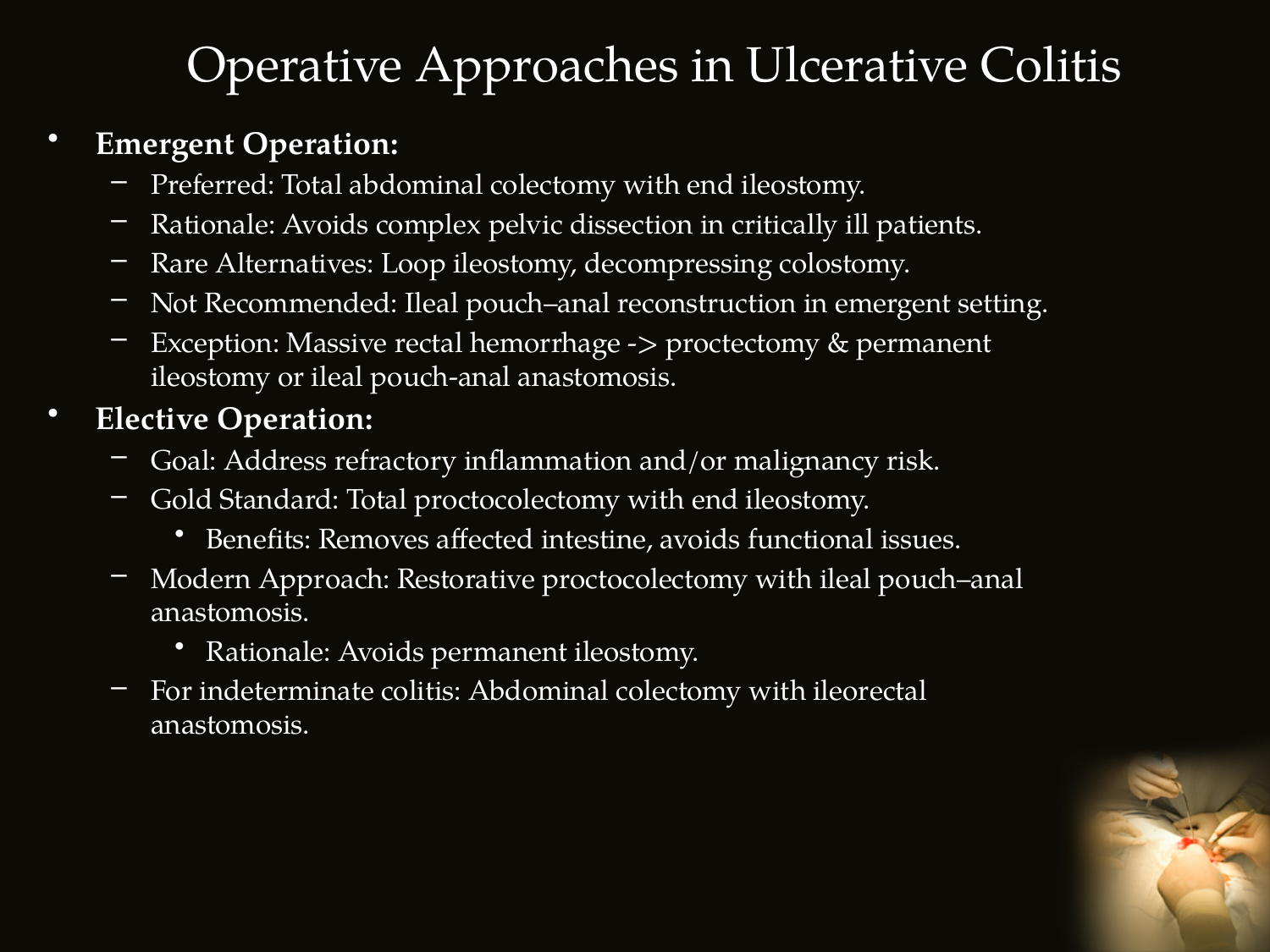

# Operative Approaches in Ulcerative Colitis
Emergent Operation:
Preferred: Total abdominal colectomy with end ileostomy.
Rationale: Avoids complex pelvic dissection in critically ill patients.
Rare Alternatives: Loop ileostomy, decompressing colostomy.
Not Recommended: Ileal pouch–anal reconstruction in emergent setting.
Exception: Massive rectal hemorrhage -> proctectomy & permanent ileostomy or ileal pouch-anal anastomosis.
Elective Operation:
Goal: Address refractory inflammation and/or malignancy risk.
Gold Standard: Total proctocolectomy with end ileostomy.
Benefits: Removes affected intestine, avoids functional issues.
Modern Approach: Restorative proctocolectomy with ileal pouch–anal anastomosis.
Rationale: Avoids permanent ileostomy.
For indeterminate colitis: Abdominal colectomy with ileorectal anastomosis.